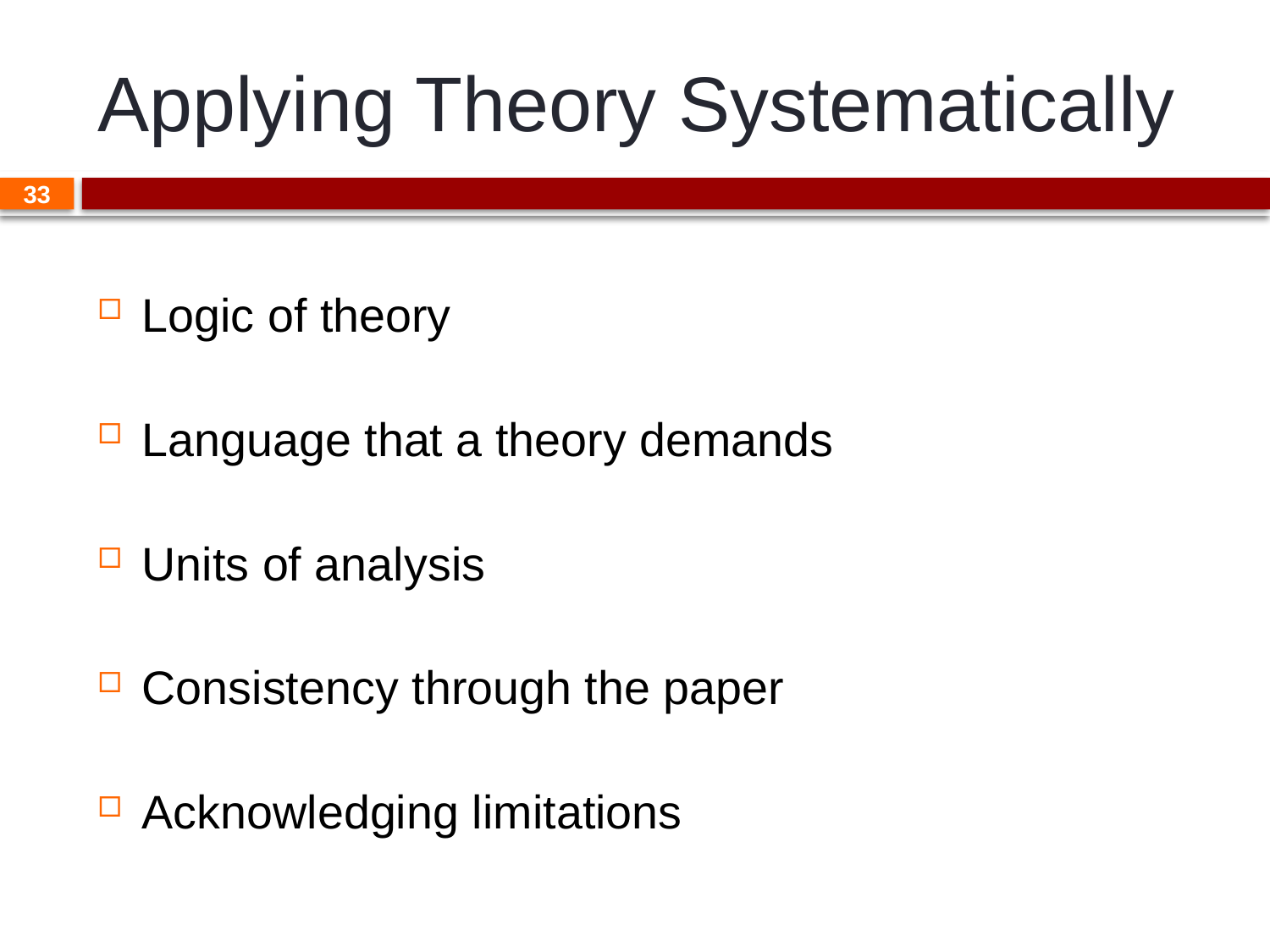

# Applying Theory Systematically
33
Logic of theory
Language that a theory demands
Units of analysis
Consistency through the paper
Acknowledging limitations